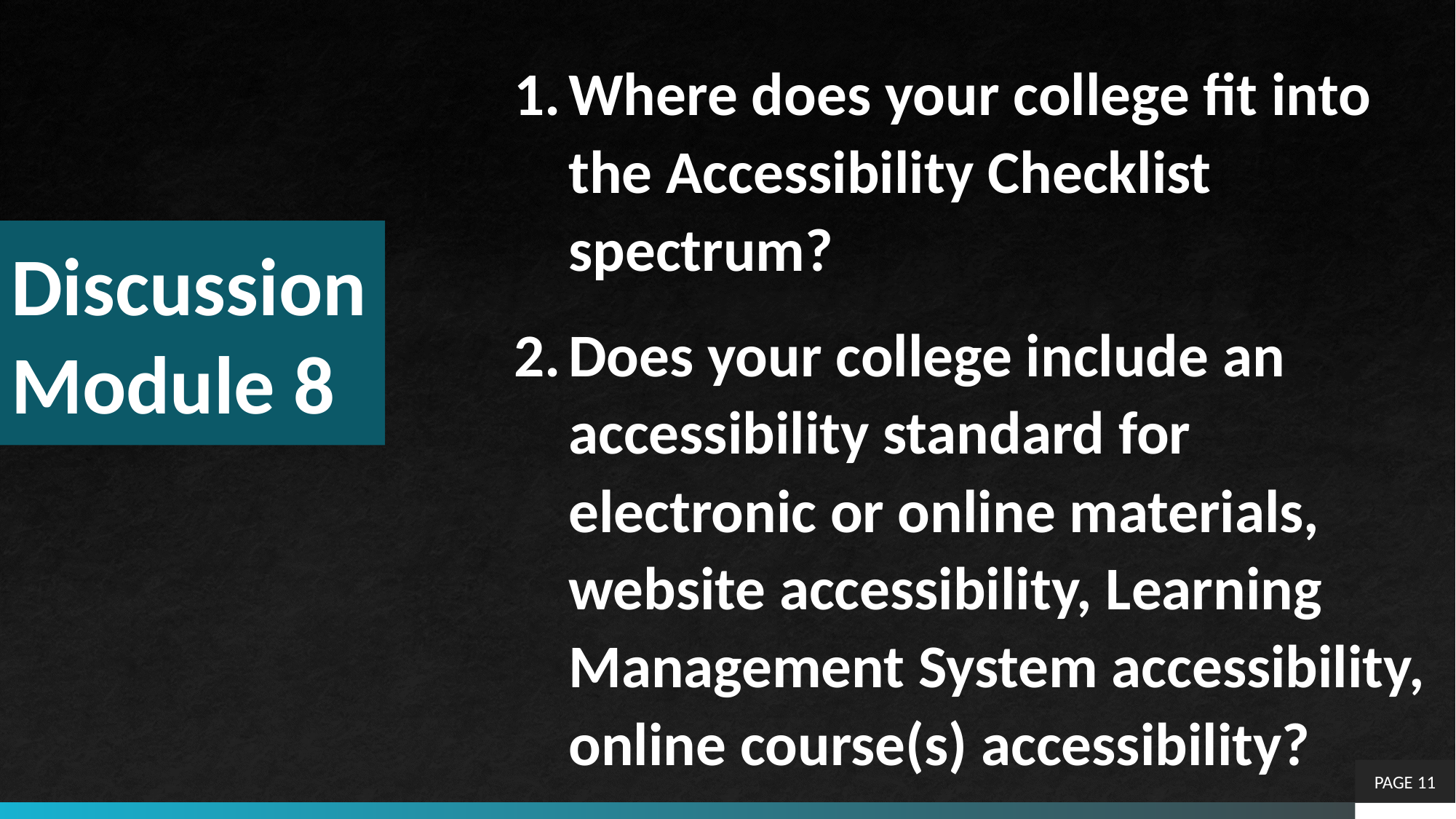

Where does your college fit into the Accessibility Checklist spectrum?
Does your college include an accessibility standard for electronic or online materials, website accessibility, Learning Management System accessibility, online course(s) accessibility?
# Discussion Module 8
PAGE 11